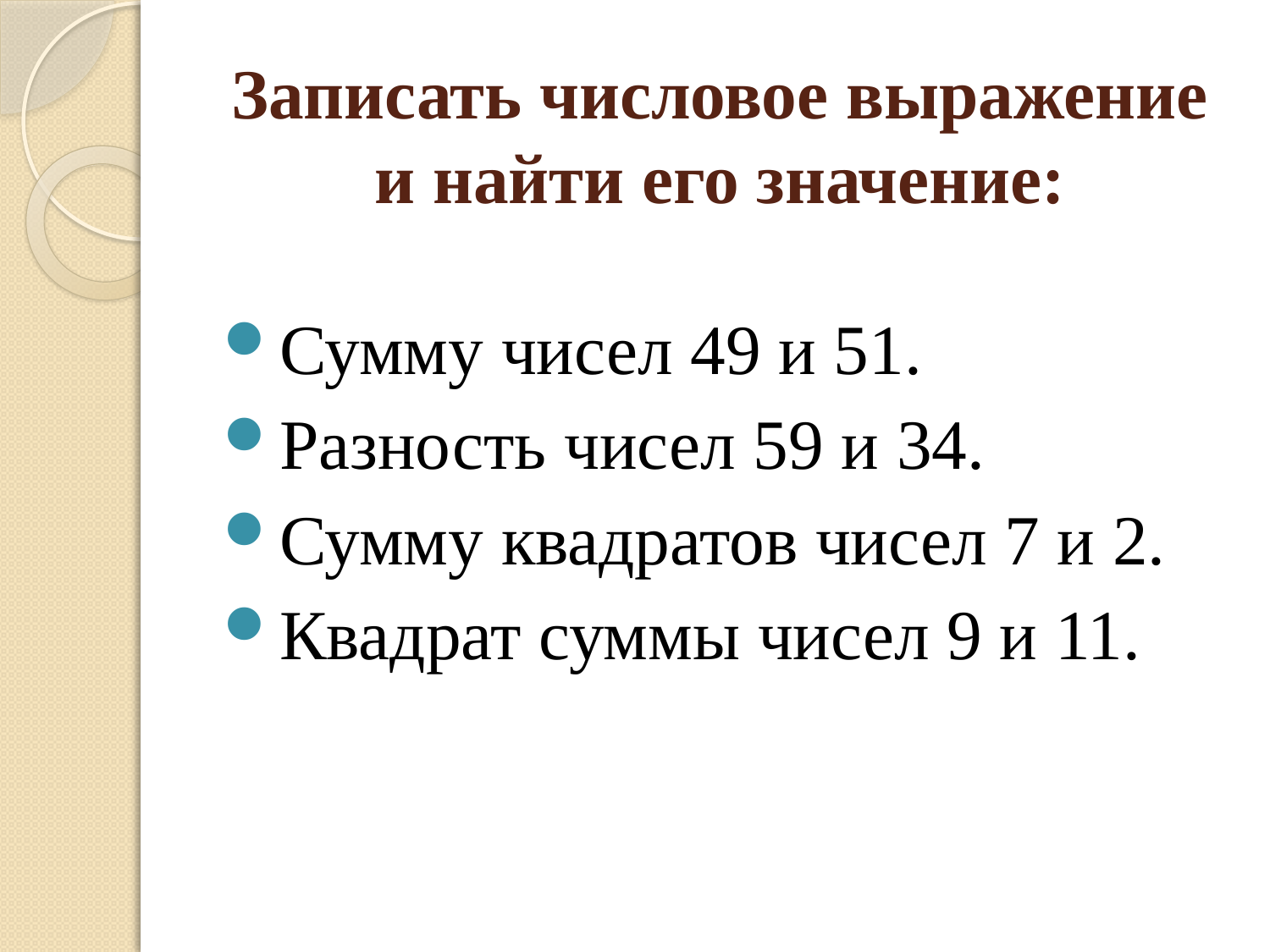

# Записать числовое выражение и найти его значение:
Сумму чисел 49 и 51.
Разность чисел 59 и 34.
Сумму квадратов чисел 7 и 2.
Квадрат суммы чисел 9 и 11.